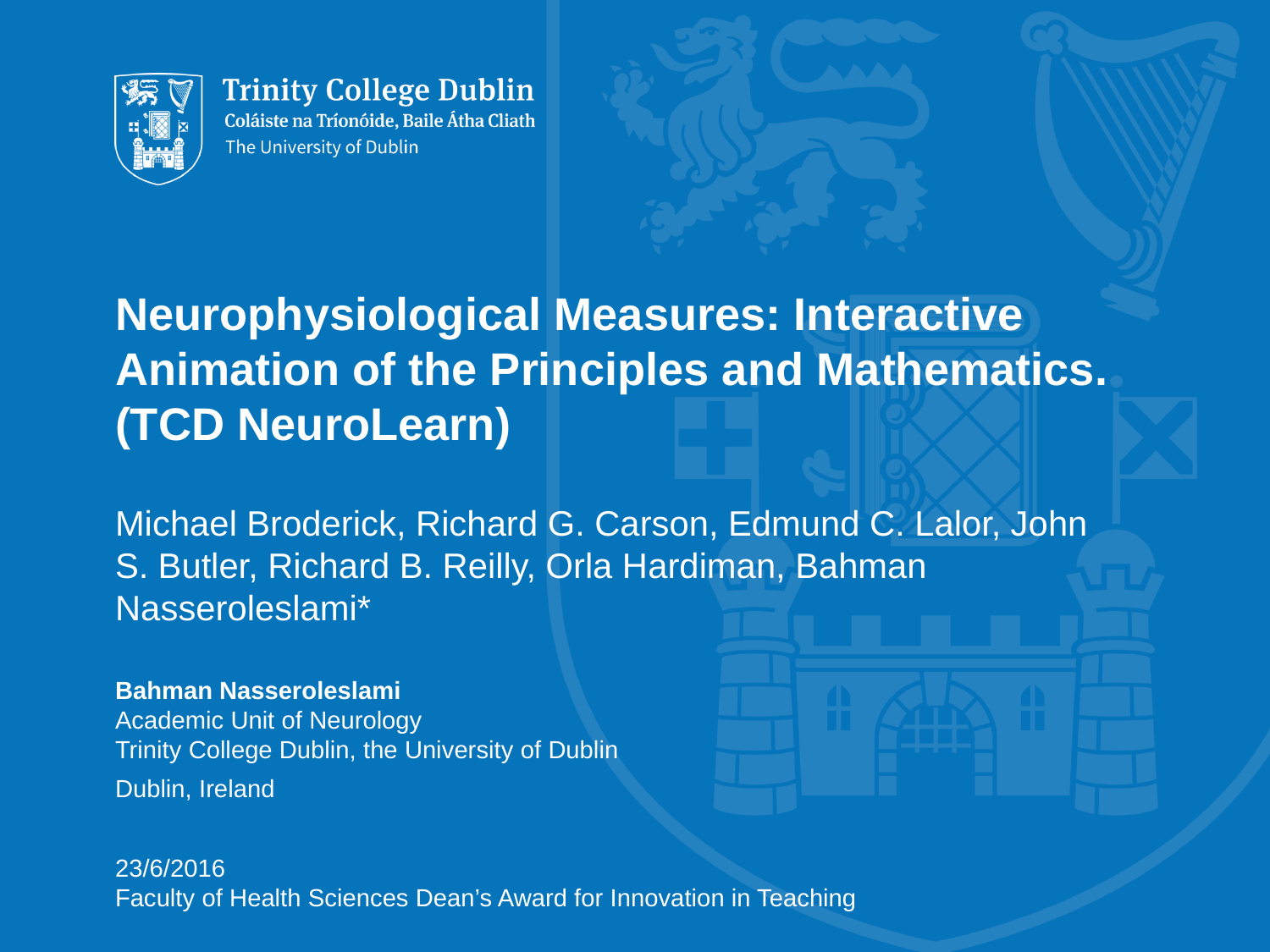

# Neurophysiological Measures: Interactive Animation of the Principles and Mathematics. (TCD NeuroLearn)
Michael Broderick, Richard G. Carson, Edmund C. Lalor, John S. Butler, Richard B. Reilly, Orla Hardiman, Bahman Nasseroleslami*

Bahman Nasseroleslami
Academic Unit of Neurology
Trinity College Dublin, the University of Dublin
Dublin, Ireland

23/6/2016
Faculty of Health Sciences Dean’s Award for Innovation in Teaching